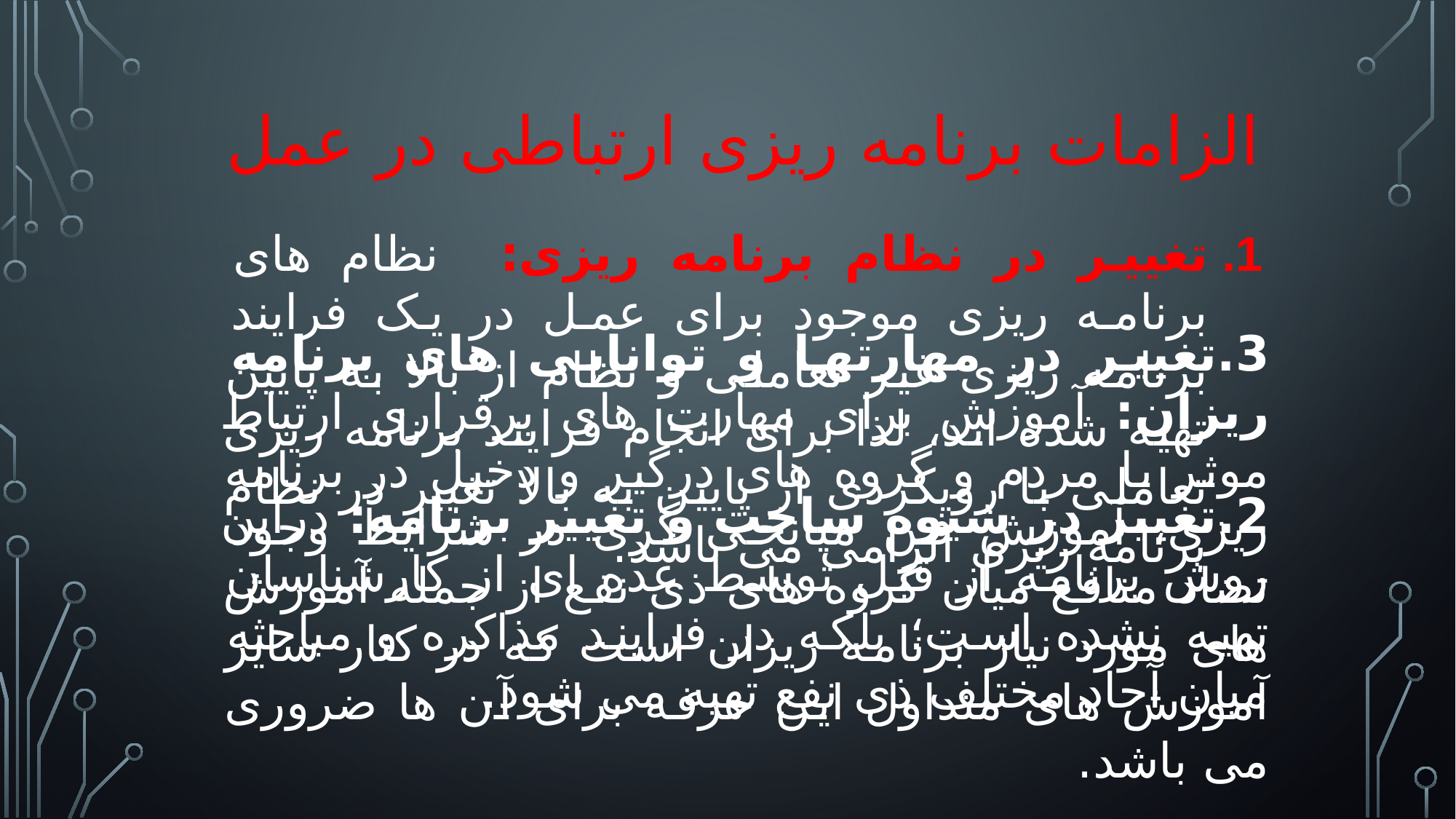

الزامات برنامه ریزی ارتباطی در عمل

تغییر در نظام برنامه ریزی:  نظام های برنامه ریزی موجود برای عمل در یک فرایند برنامه ریزی غیر تعاملی و نظام از بالا به پایین تهیه شده اند، لذا برای انجام فرایند برنامه ریزی تعاملی با رویکردی از پایین به بالا تغییر در نظام برنامه ریزی الزامی می باشد.
3.تغییر در مهارتها و توانایی های برنامه ریزان: آموزش برای مهارت های برقراری ارتباط موثر با مردم و گروه های درگیر و دخیل در برنامه ریزی، آموزش فن میانجی گری در شرایط وجود تضاد منافع میان گروه های ذی نفع از جمله آموزش های مورد نیاز برنامه ریزان است که در کنار سایر آموزش های متداول این حرفه برای آن ها ضروری می باشد.
2.تغییر در شیوه ساخت و تغییر برنامه: دراین روش برنامه از قبل توسط عده ای از کارشناسان تهیه نشده است؛ بلکه در فرایند مذاکره و مباحثه میان آحاد مختلف ذی نفع تهیه می شود.